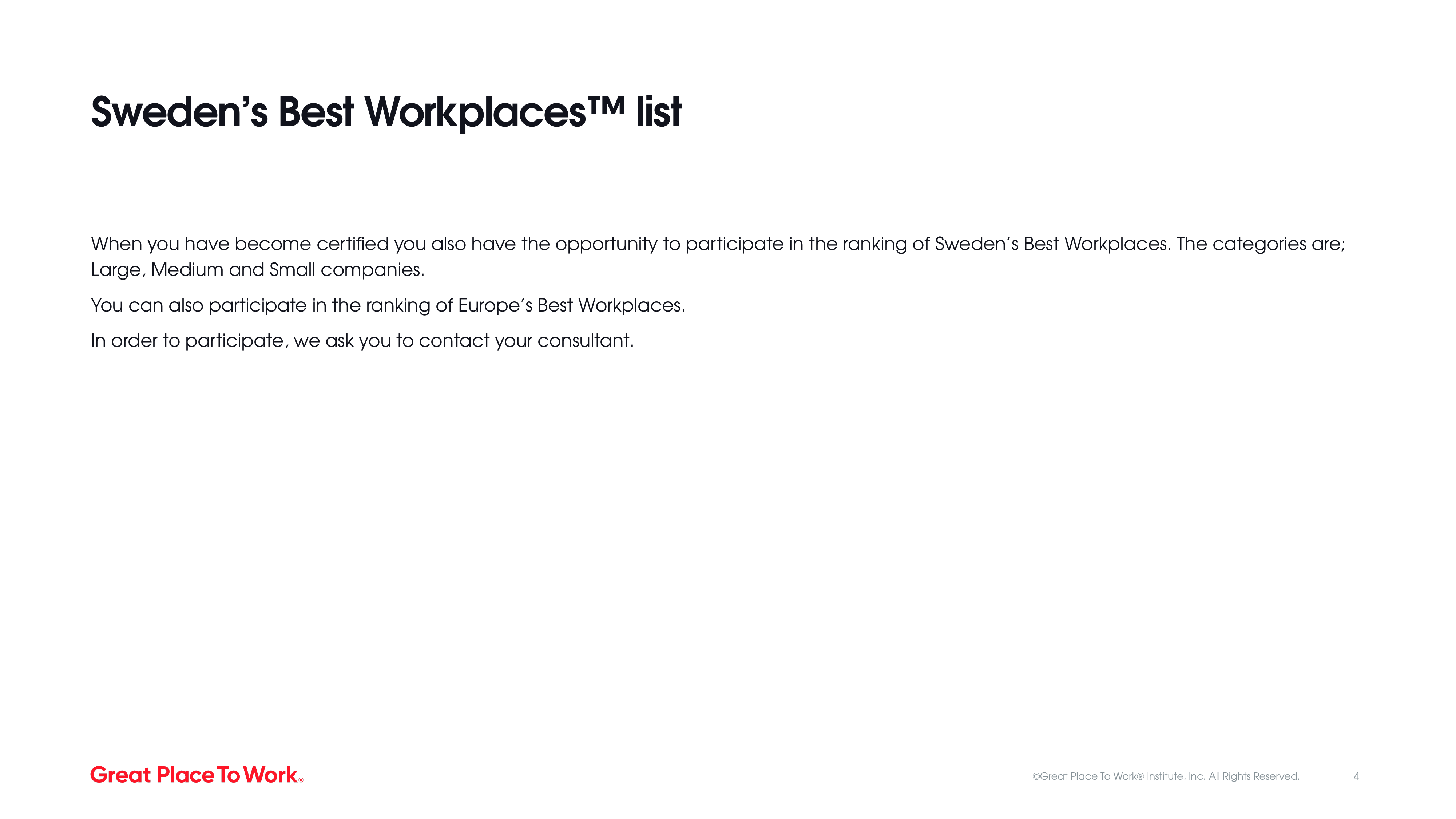

# Sweden’s Best Workplaces™ list
When you have become certified you also have the opportunity to participate in the ranking of Sweden’s Best Workplaces. The categories are; Large, Medium and Small companies.
You can also participate in the ranking of Europe’s Best Workplaces.
In order to participate, we ask you to contact your consultant.
4
©Great Place To Work® Institute, Inc. All Rights Reserved.